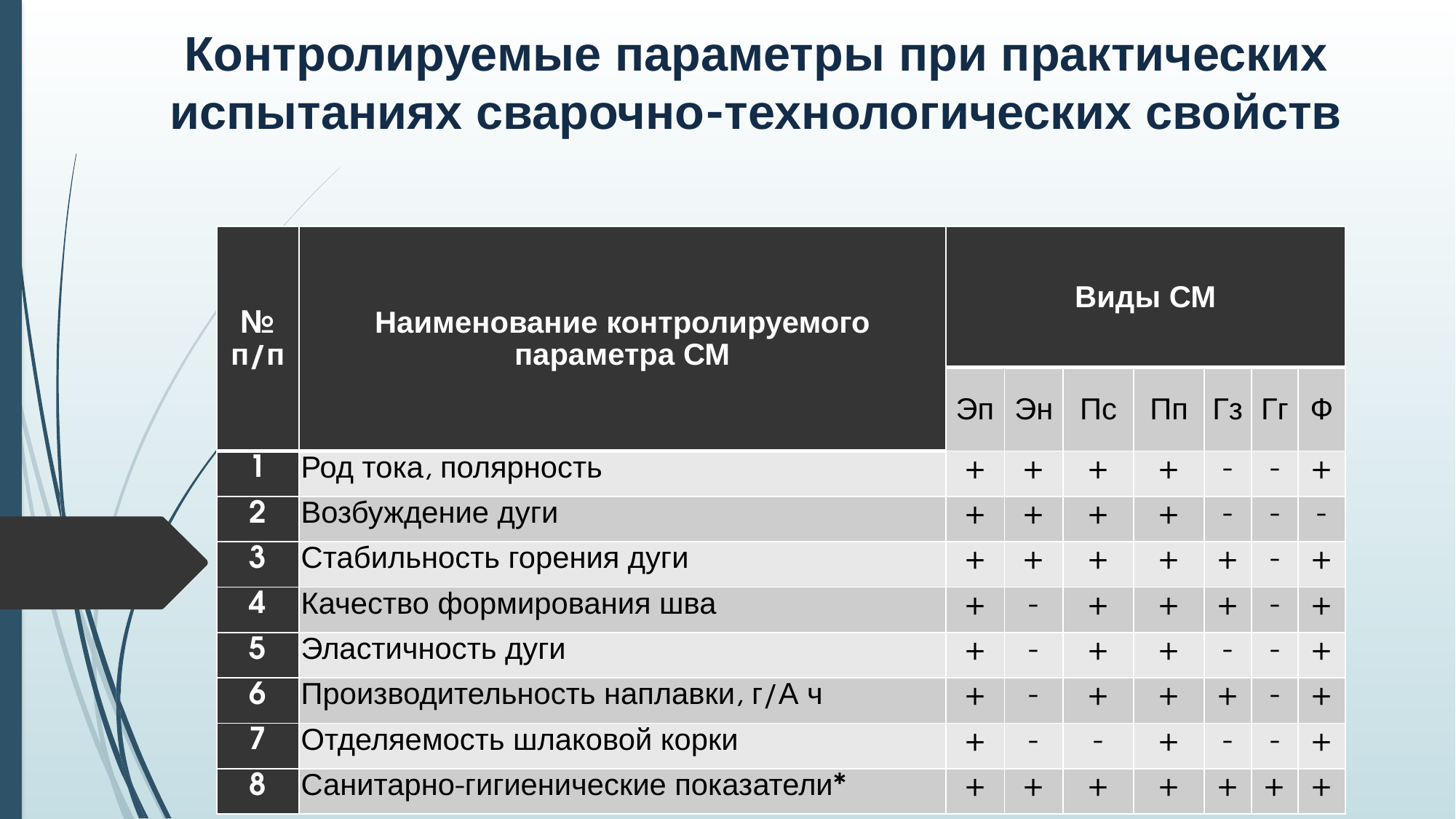

Контролируемые параметры при практических испытаниях сварочно-технологических свойств
| № п/п | Наименование контролируемого параметра СМ | Виды СМ |  |  |  |  |  |  |
| --- | --- | --- | --- | --- | --- | --- | --- | --- |
|  |  | Эп | Эн | Пс | Пп | Гз | Гг | Ф |
| 1 | Род тока, полярность | + | + | + | + | - | - | + |
| 2 | Возбуждение дуги | + | + | + | + | - | - | - |
| 3 | Стабильность горения дуги | + | + | + | + | + | - | + |
| 4 | Качество формирования шва | + | - | + | + | + | - | + |
| 5 | Эластичность дуги | + | - | + | + | - | - | + |
| 6 | Производительность наплавки, г/А ч | + | - | + | + | + | - | + |
| 7 | Отделяемость шлаковой корки | + | - | - | + | - | - | + |
| 8 | Санитарно-гигиенические показатели\* | + | + | + | + | + | + | + |